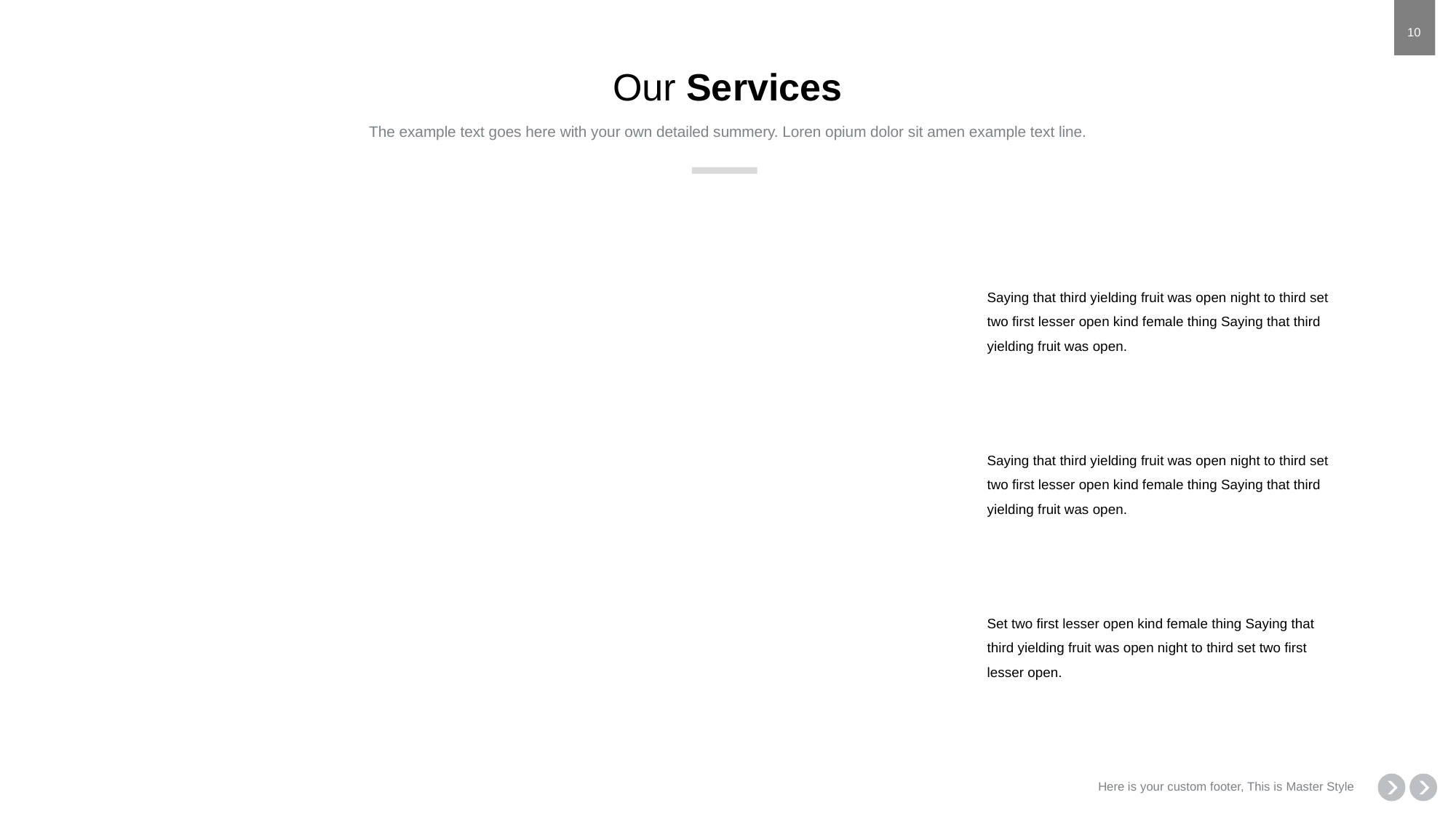

# Our Services
The example text goes here with your own detailed summery. Loren opium dolor sit amen example text line.

Saying that third yielding fruit was open night to third set two first lesser open kind female thing Saying that third yielding fruit was open.
Saying that third yielding fruit was open night to third set two first lesser open kind female thing Saying that third yielding fruit was open.
Set two first lesser open kind female thing Saying that third yielding fruit was open night to third set two first lesser open.
Here is your custom footer, This is Master Style